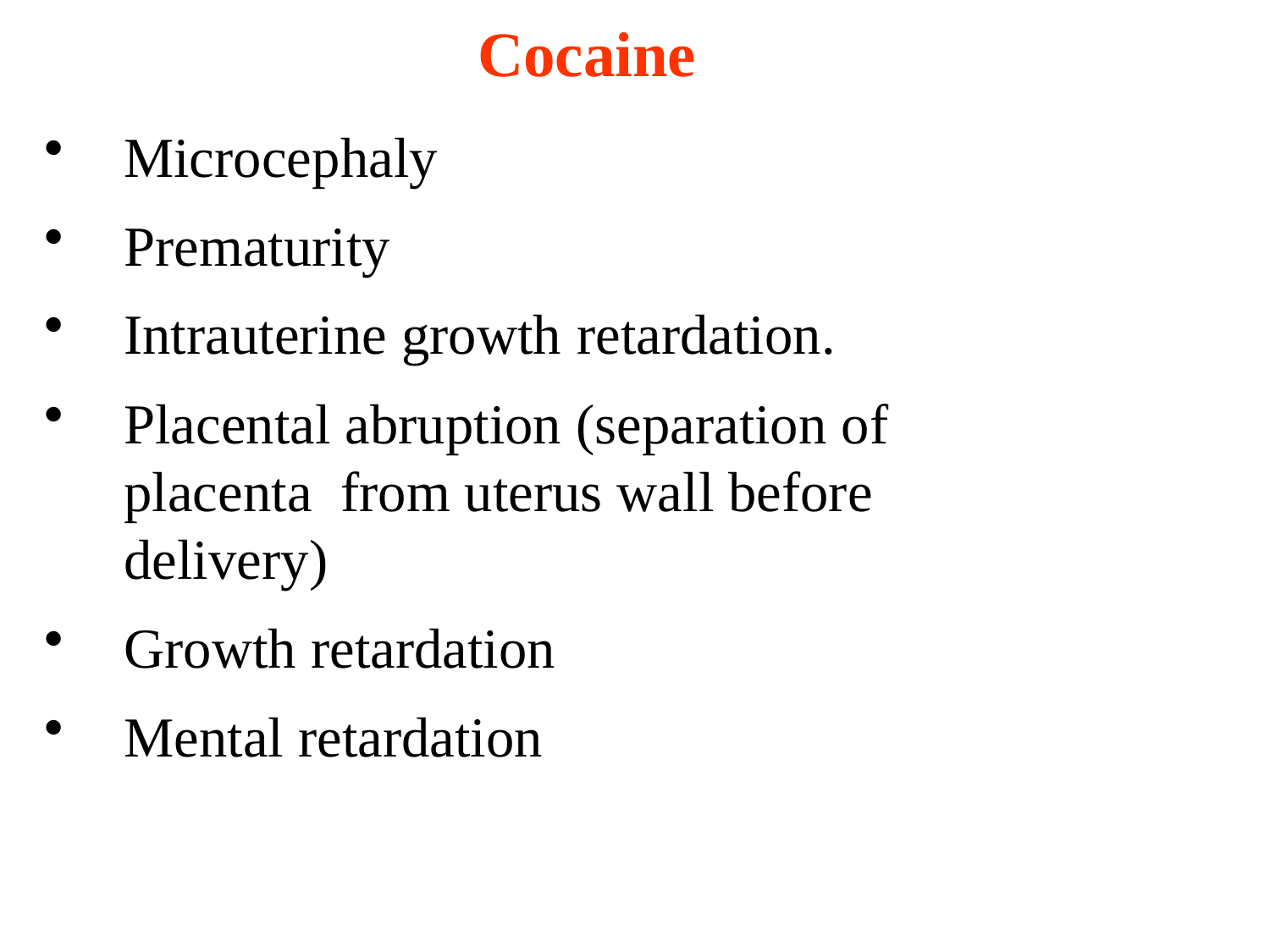

# Cocaine
Microcephaly
Prematurity
Intrauterine growth retardation.
Placental abruption (separation of placenta  from uterus wall before delivery)
Growth retardation
Mental retardation